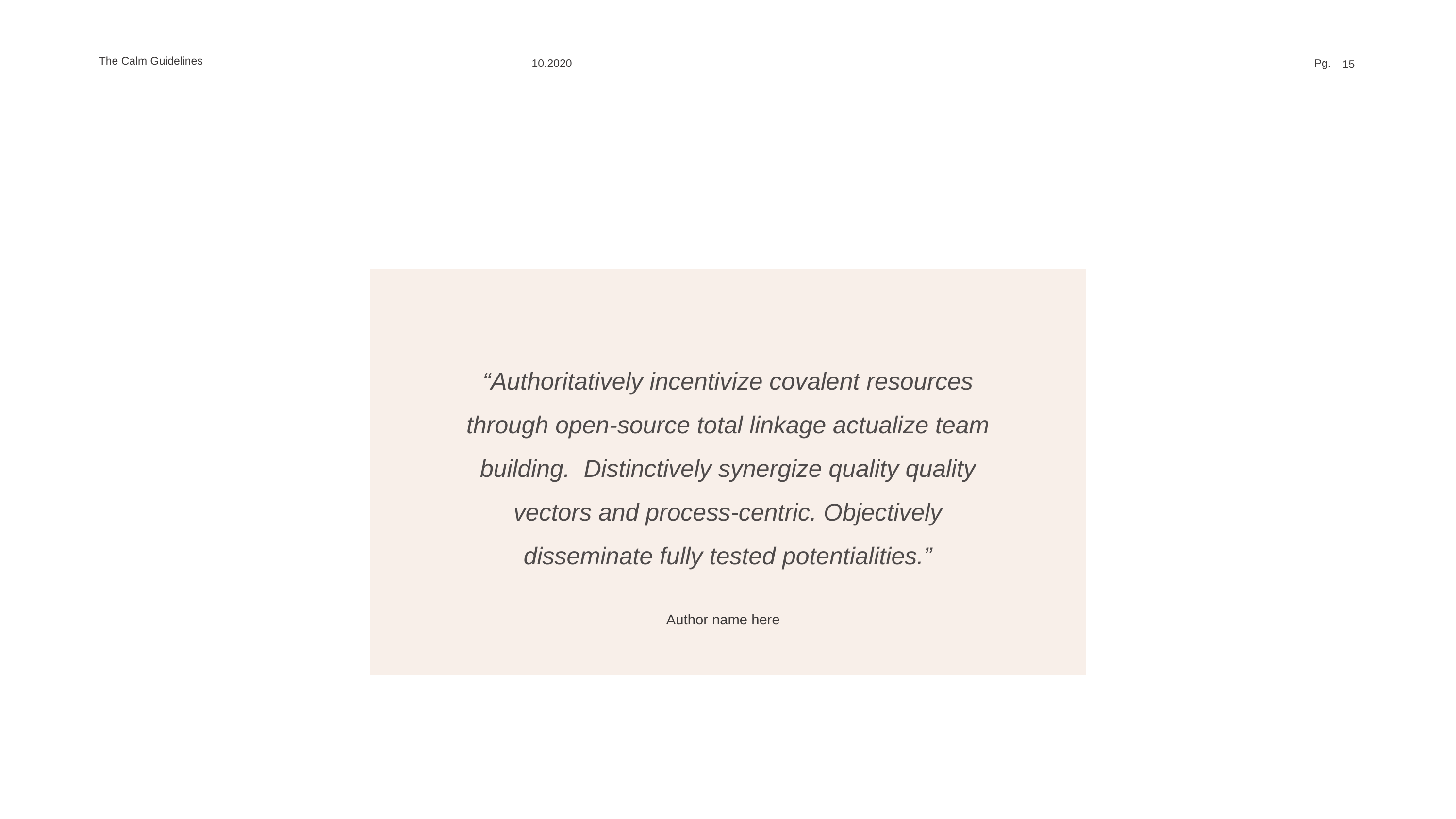

“Authoritatively incentivize covalent resources through open-source total linkage actualize team building.  Distinctively synergize quality quality vectors and process-centric. Objectively disseminate fully tested potentialities.”
Author name here